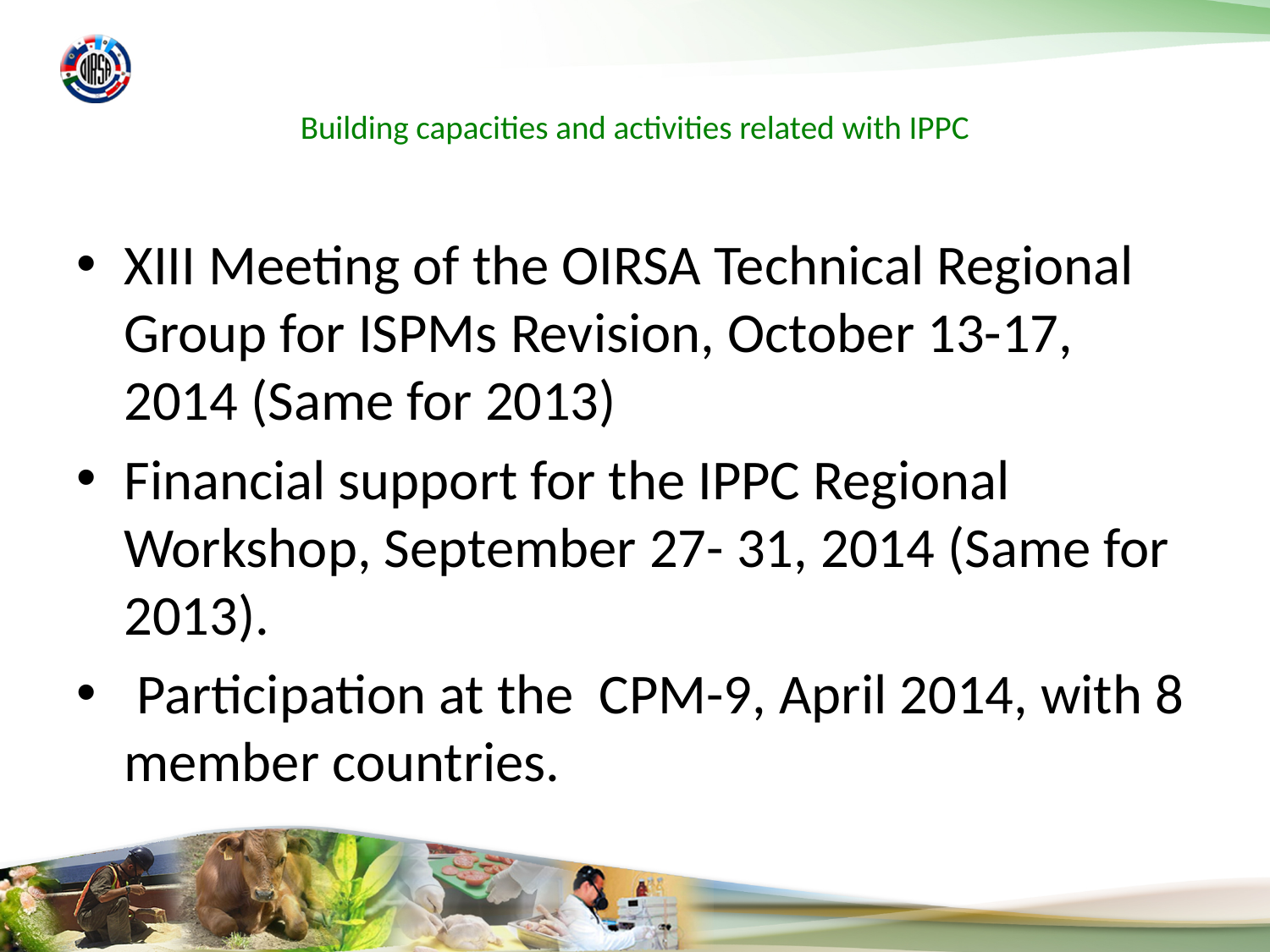

# Building capacities and activities related with IPPC
XIII Meeting of the OIRSA Technical Regional Group for ISPMs Revision, October 13-17, 2014 (Same for 2013)
Financial support for the IPPC Regional Workshop, September 27- 31, 2014 (Same for 2013).
 Participation at the  CPM-9, April 2014, with 8 member countries.